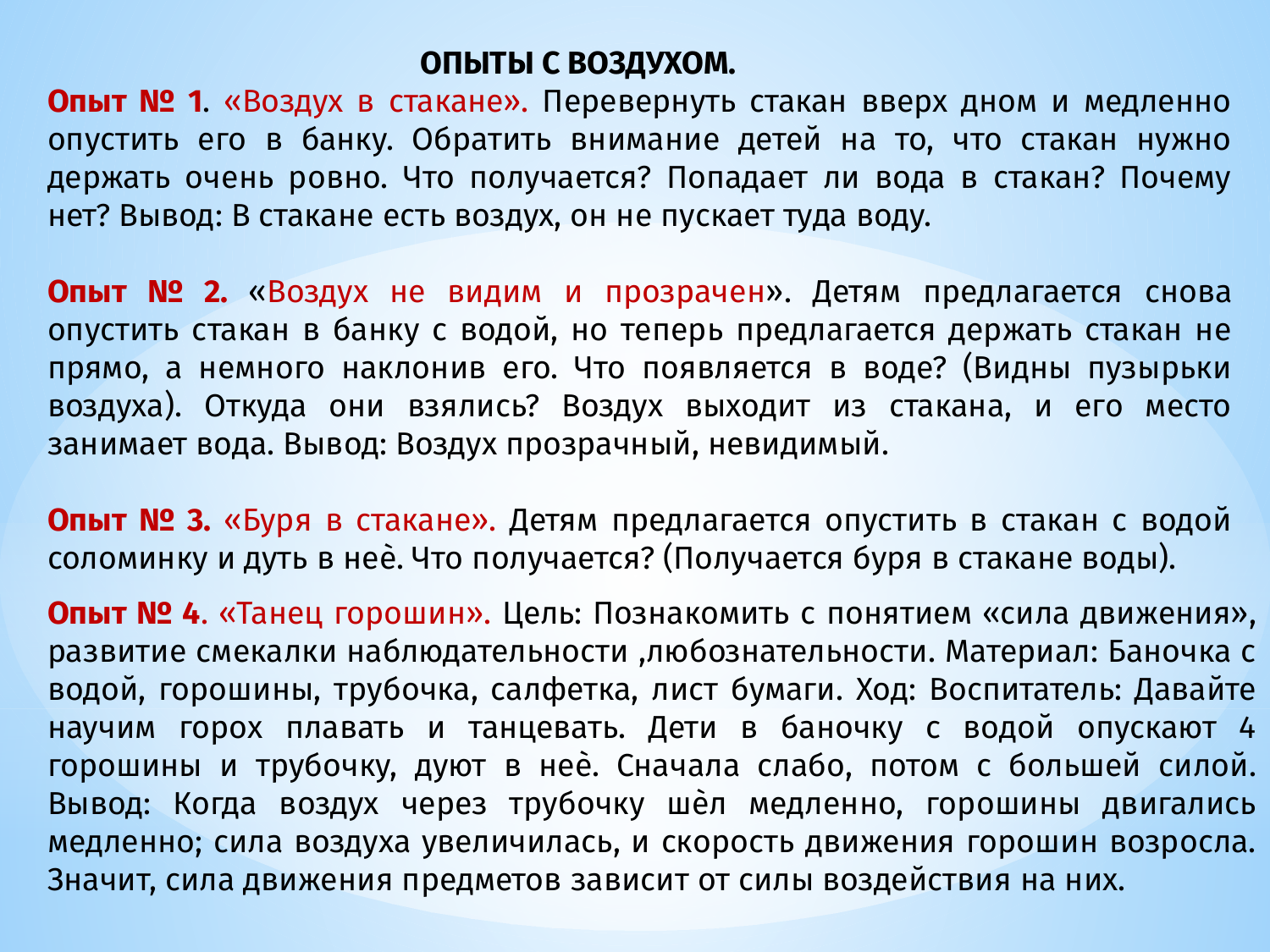

ОПЫТЫ С ВОЗДУХОМ.
Опыт № 1. «Воздух в стакане». Перевернуть стакан вверх дном и медленно опустить его в банку. Обратить внимание детей на то, что стакан нужно держать очень ровно. Что получается? Попадает ли вода в стакан? Почему нет? Вывод: В стакане есть воздух, он не пускает туда воду.

Опыт № 2. «Воздух не видим и прозрачен». Детям предлагается снова опустить стакан в банку с водой, но теперь предлагается держать стакан не прямо, а немного наклонив его. Что появляется в воде? (Видны пузырьки воздуха). Откуда они взялись? Воздух выходит из стакана, и его место занимает вода. Вывод: Воздух прозрачный, невидимый.

Опыт № 3. «Буря в стакане». Детям предлагается опустить в стакан с водой соломинку и дуть в неѐ. Что получается? (Получается буря в стакане воды).

Опыт № 4. «Танец горошин». Цель: Познакомить с понятием «сила движения», развитие смекалки наблюдательности ,любознательности. Материал: Баночка с водой, горошины, трубочка, салфетка, лист бумаги. Ход: Воспитатель: Давайте научим горох плавать и танцевать. Дети в баночку с водой опускают 4 горошины и трубочку, дуют в неѐ. Сначала слабо, потом с большей силой. Вывод: Когда воздух через трубочку шѐл медленно, горошины двигались медленно; сила воздуха увеличилась, и скорость движения горошин возросла. Значит, сила движения предметов зависит от силы воздействия на них.